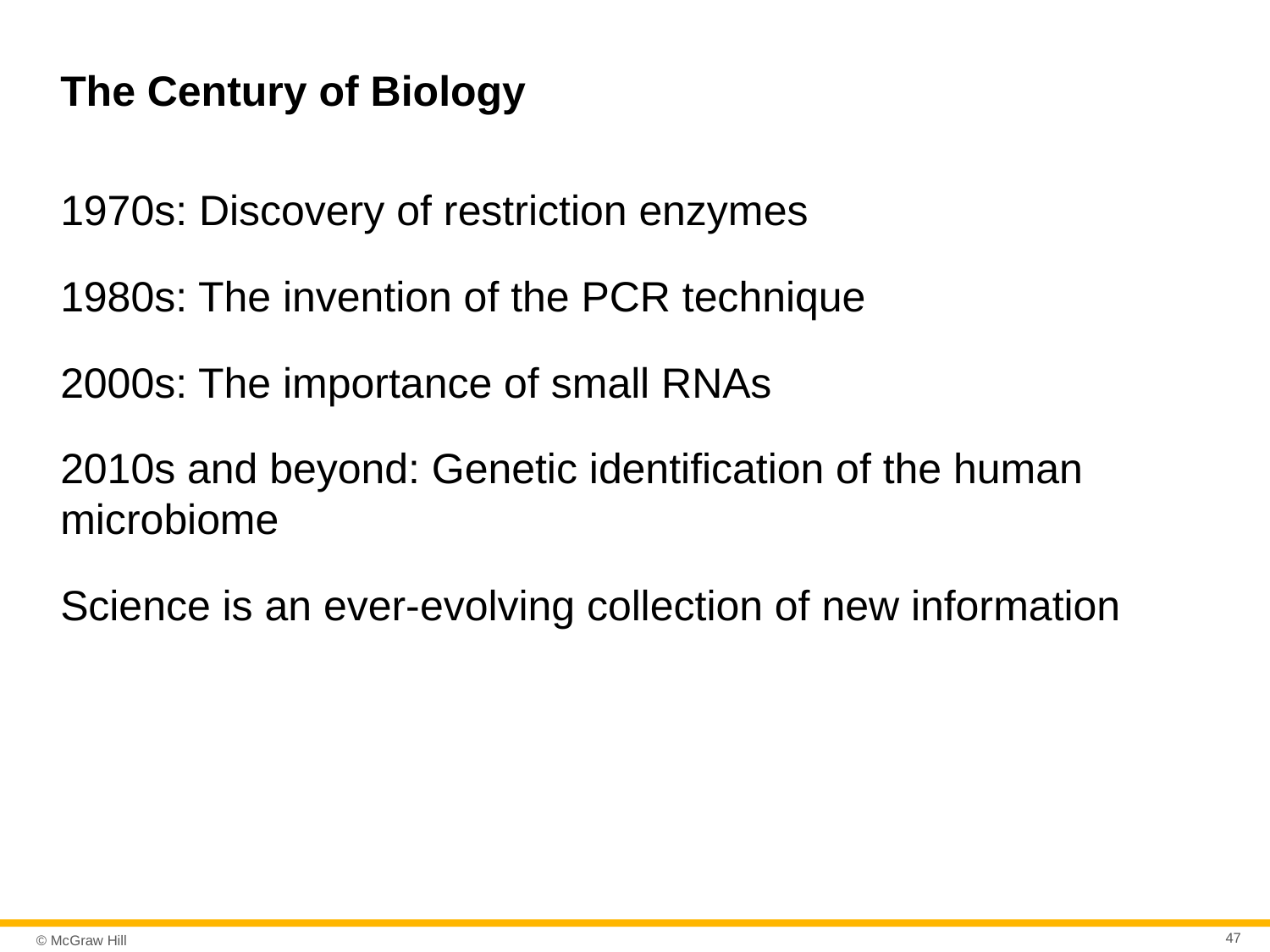

# The Century of Biology
1970s: Discovery of restriction enzymes
1980s: The invention of the PCR technique
2000s: The importance of small RNAs
2010s and beyond: Genetic identification of the human microbiome
Science is an ever-evolving collection of new information